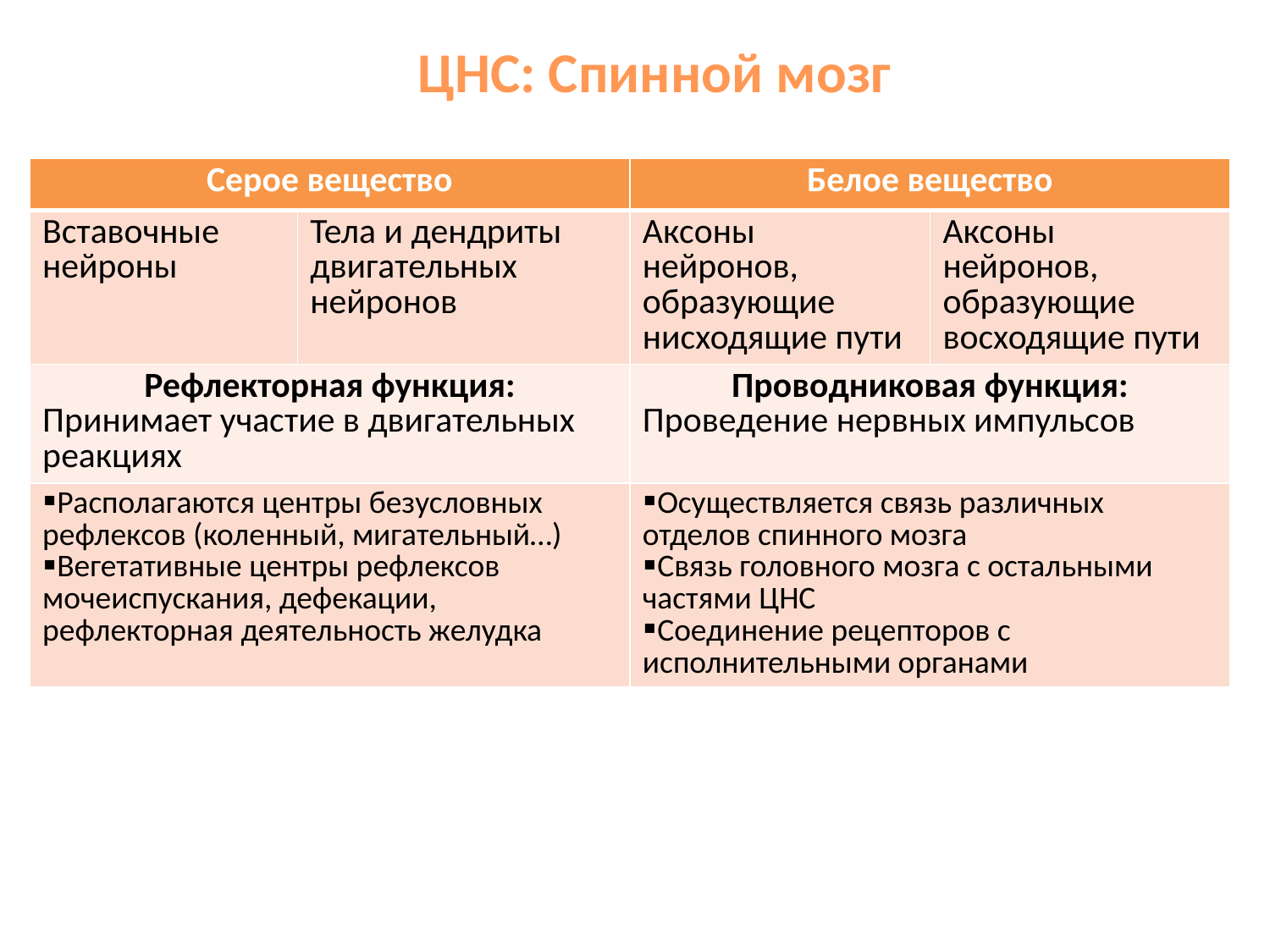

ЦНС: Спинной мозг
| Серое вещество |  | Белое вещество |  |
| --- | --- | --- | --- |
| Вставочные нейроны | Тела и дендриты двигательных нейронов | Аксоны нейронов, образующие нисходящие пути | Аксоны нейронов, образующие восходящие пути |
| Рефлекторная функция: Принимает участие в двигательных реакциях |  | Проводниковая функция: Проведение нервных импульсов |  |
| Располагаются центры безусловных рефлексов (коленный, мигательный…) Вегетативные центры рефлексов мочеиспускания, дефекации, рефлекторная деятельность желудка |  | Осуществляется связь различных отделов спинного мозга Связь головного мозга с остальными частями ЦНС Соединение рецепторов с исполнительными органами |  |